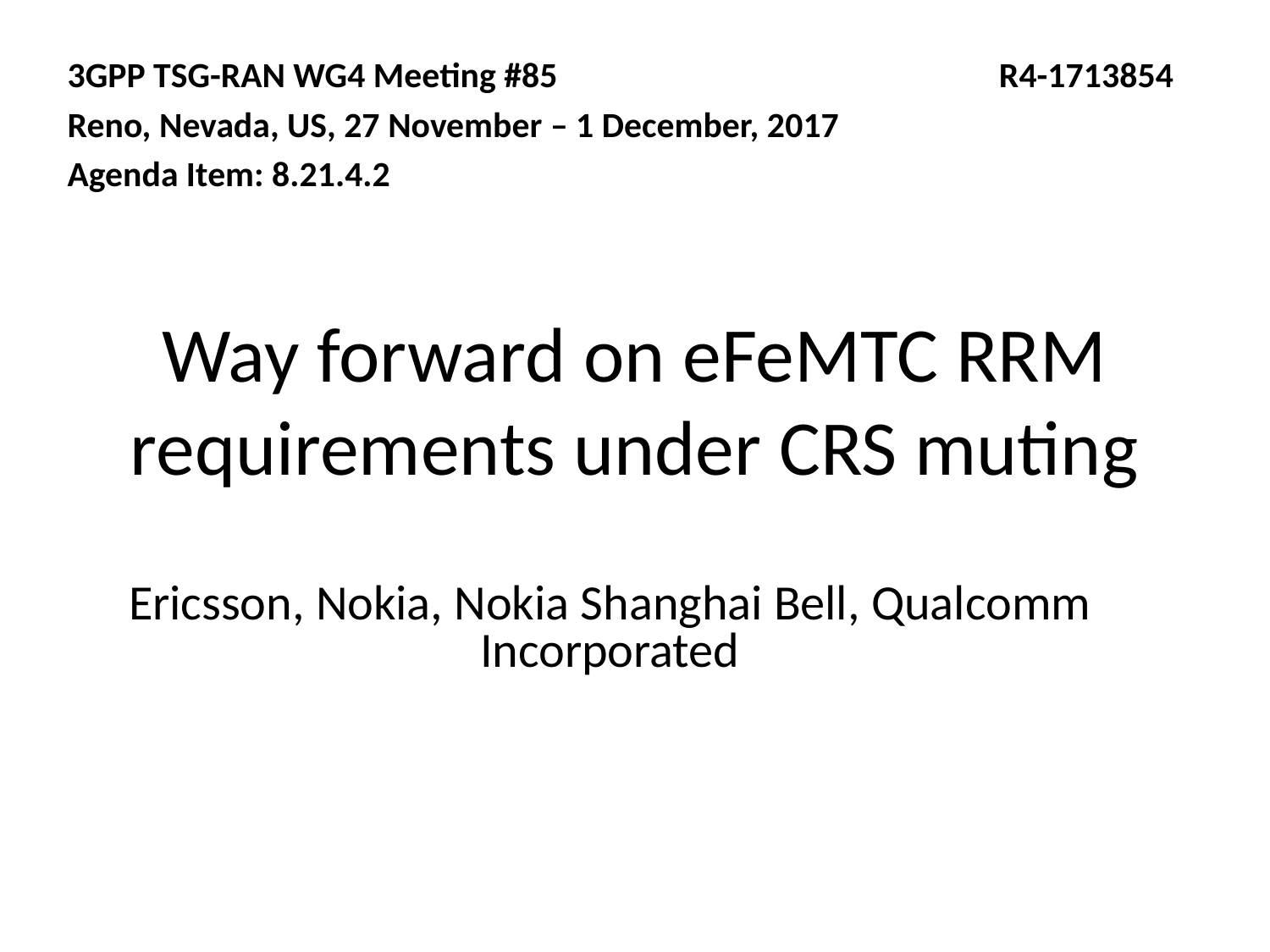

3GPP TSG-RAN WG4 Meeting #85                                                       R4-1713854
Reno, Nevada, US, 27 November – 1 December, 2017
Agenda Item: 8.21.4.2
# Way forward on eFeMTC RRM requirements under CRS muting
Ericsson, Nokia, Nokia Shanghai Bell, Qualcomm Incorporated